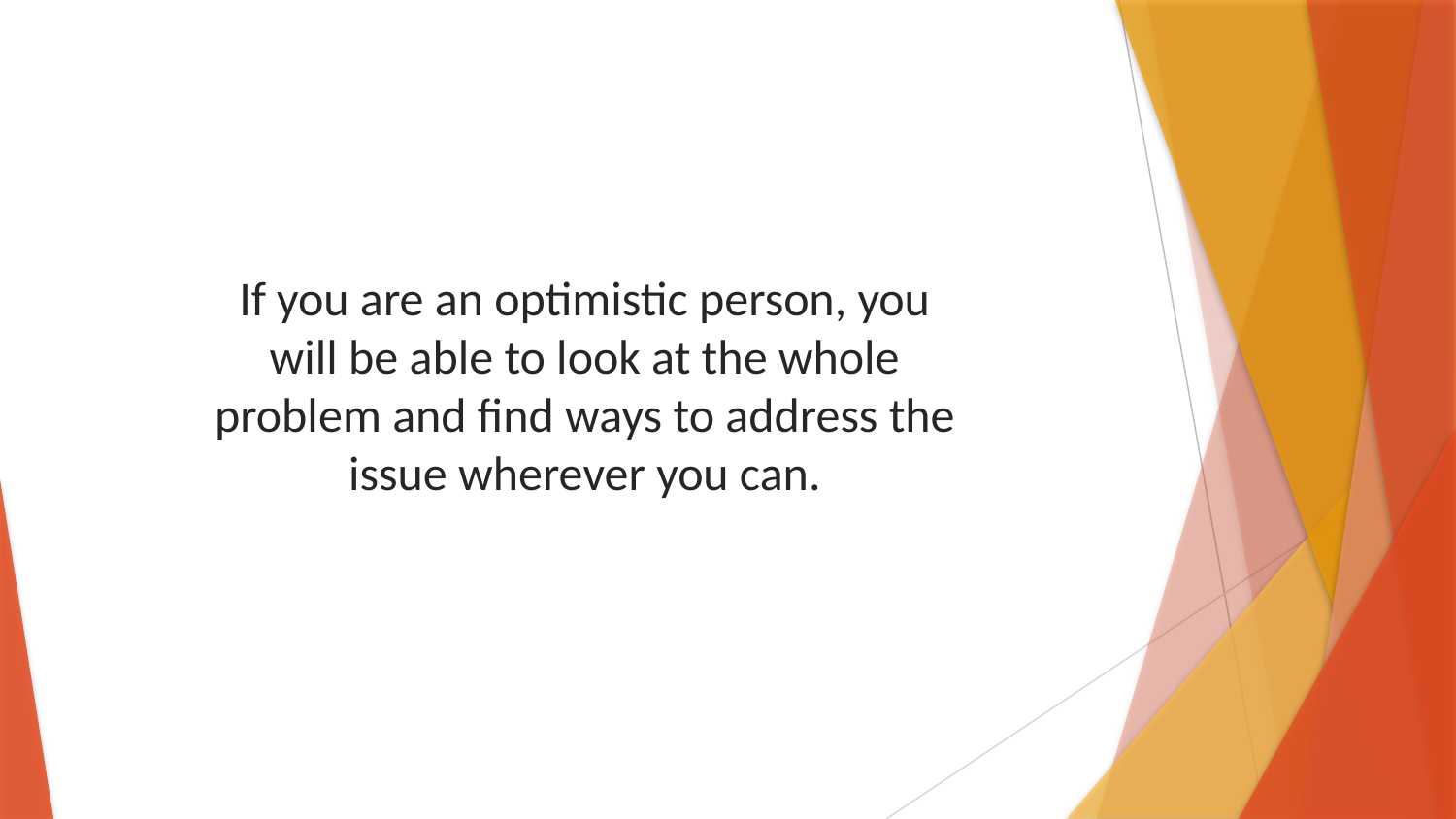

If you are an optimistic person, you will be able to look at the whole problem and find ways to address the issue wherever you can.